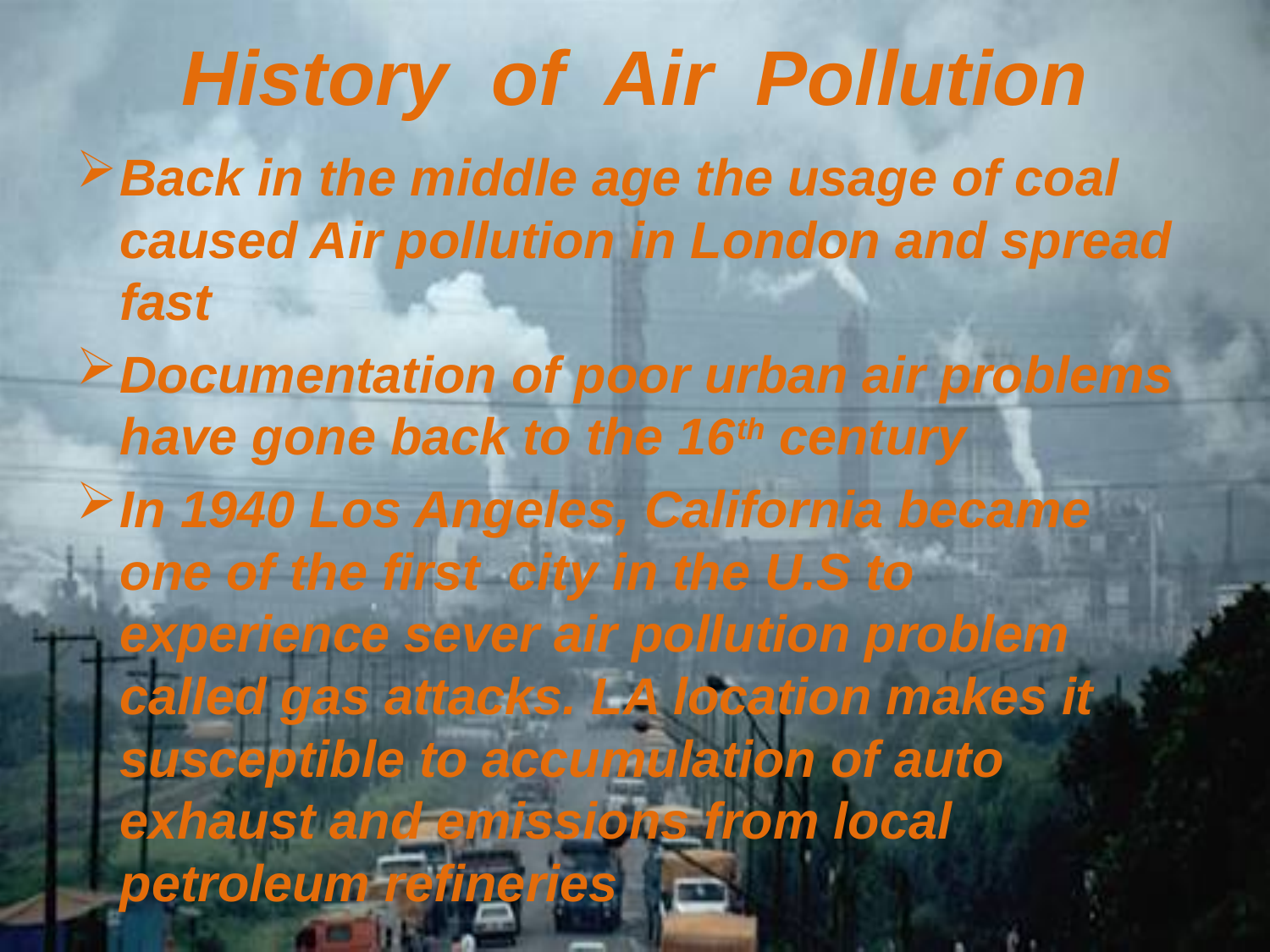

# History  of  Air  Pollution
Back in the middle age the usage of coal caused Air pollution in London and spread fast
Documentation of poor urban air problems have gone back to the 16th century
In 1940 Los Angeles, California became one of the first  city in the U.S to  experience sever air pollution problem called gas attacks. LA location makes it susceptible to accumulation of auto  exhaust and emissions from local petroleum refineries